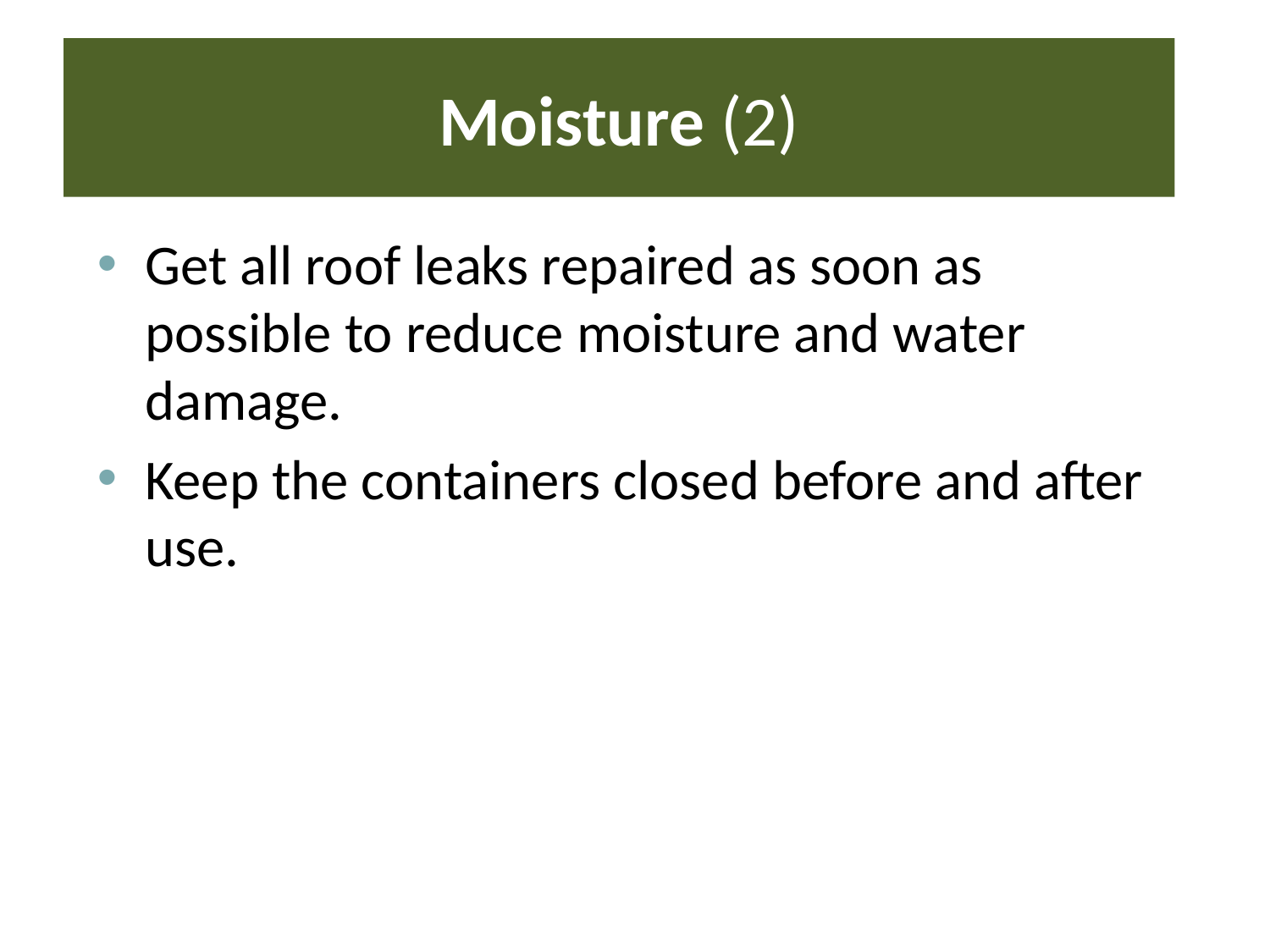

# Moisture (2)
Get all roof leaks repaired as soon as possible to reduce moisture and water damage.
Keep the containers closed before and after use.